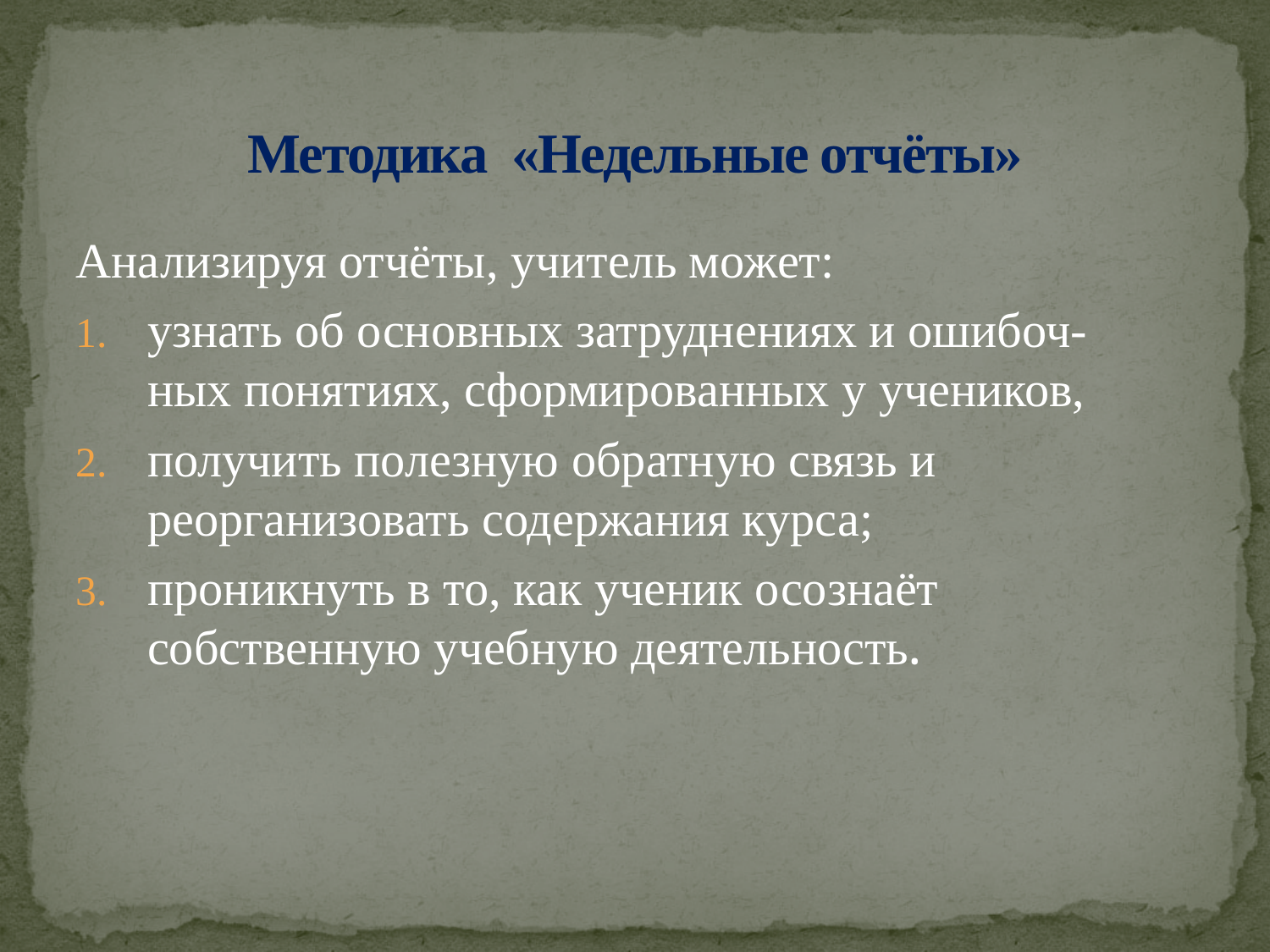

# Методика  «Недельные отчёты»
Анализируя отчёты, учитель может:
узнать об основных затруднениях и ошибоч-ных понятиях, сформированных у учеников,
получить полезную обратную связь и реорганизовать содержания курса;
проникнуть в то, как ученик осознаёт собственную учебную деятельность.